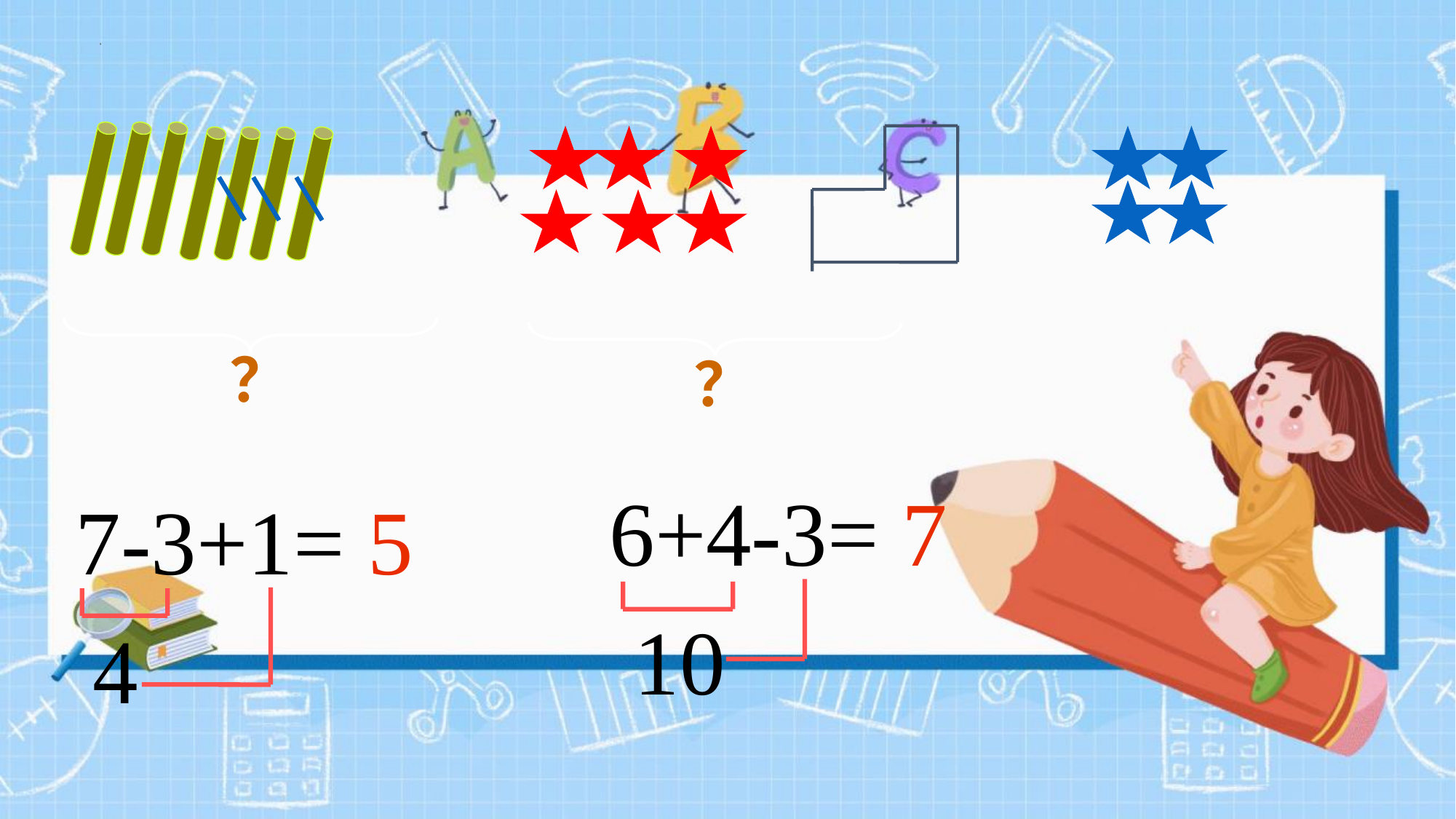

？
？
6+4-3=
7
7-3+1=
5

10
4